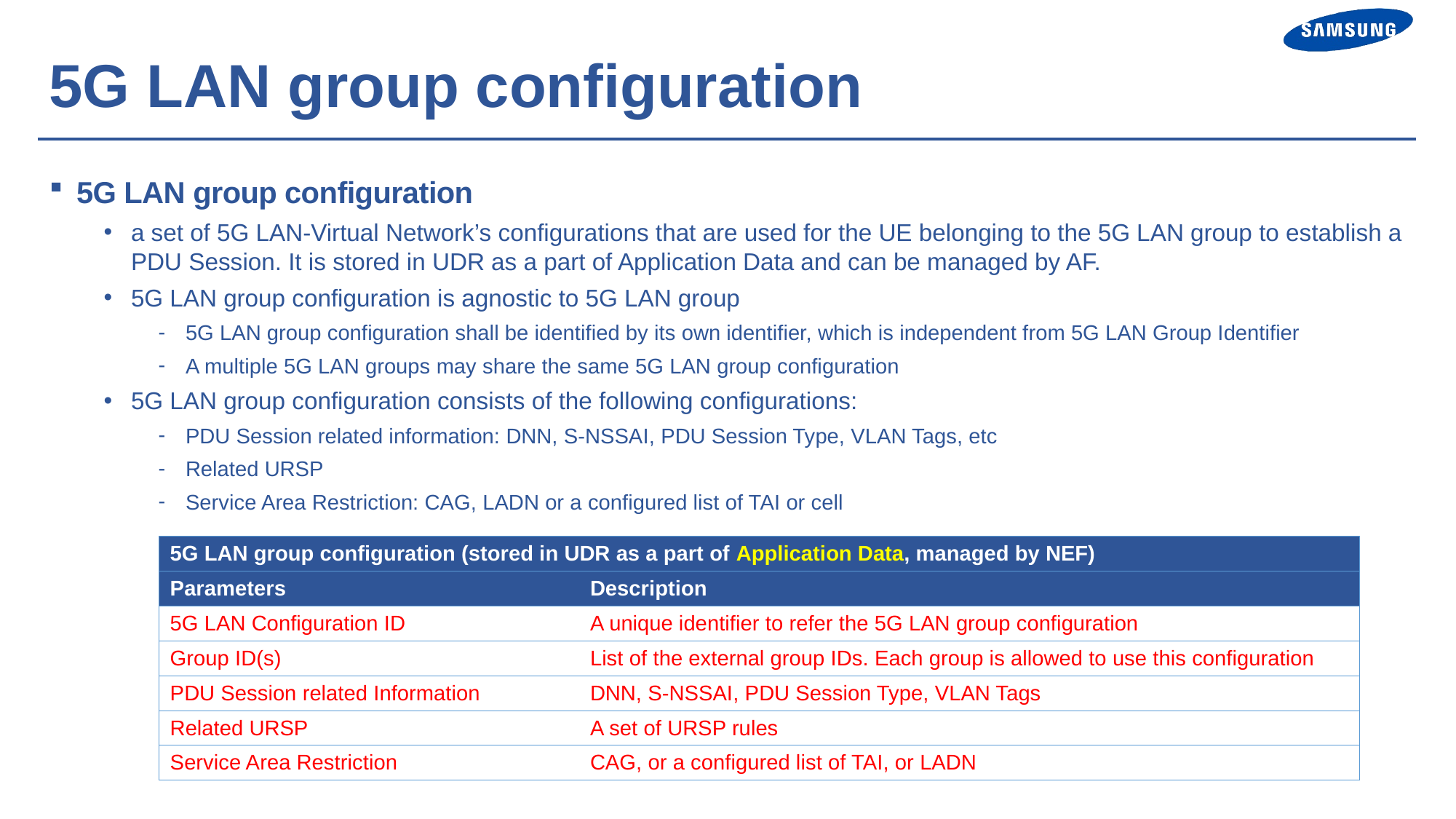

# 5G LAN group configuration
5G LAN group configuration
a set of 5G LAN-Virtual Network’s configurations that are used for the UE belonging to the 5G LAN group to establish a PDU Session. It is stored in UDR as a part of Application Data and can be managed by AF.
5G LAN group configuration is agnostic to 5G LAN group
5G LAN group configuration shall be identified by its own identifier, which is independent from 5G LAN Group Identifier
A multiple 5G LAN groups may share the same 5G LAN group configuration
5G LAN group configuration consists of the following configurations:
PDU Session related information: DNN, S-NSSAI, PDU Session Type, VLAN Tags, etc
Related URSP
Service Area Restriction: CAG, LADN or a configured list of TAI or cell
| 5G LAN group configuration (stored in UDR as a part of Application Data, managed by NEF) |  |
| --- | --- |
| Parameters | Description |
| 5G LAN Configuration ID | A unique identifier to refer the 5G LAN group configuration |
| Group ID(s) | List of the external group IDs. Each group is allowed to use this configuration |
| PDU Session related Information | DNN, S-NSSAI, PDU Session Type, VLAN Tags |
| Related URSP | A set of URSP rules |
| Service Area Restriction | CAG, or a configured list of TAI, or LADN |